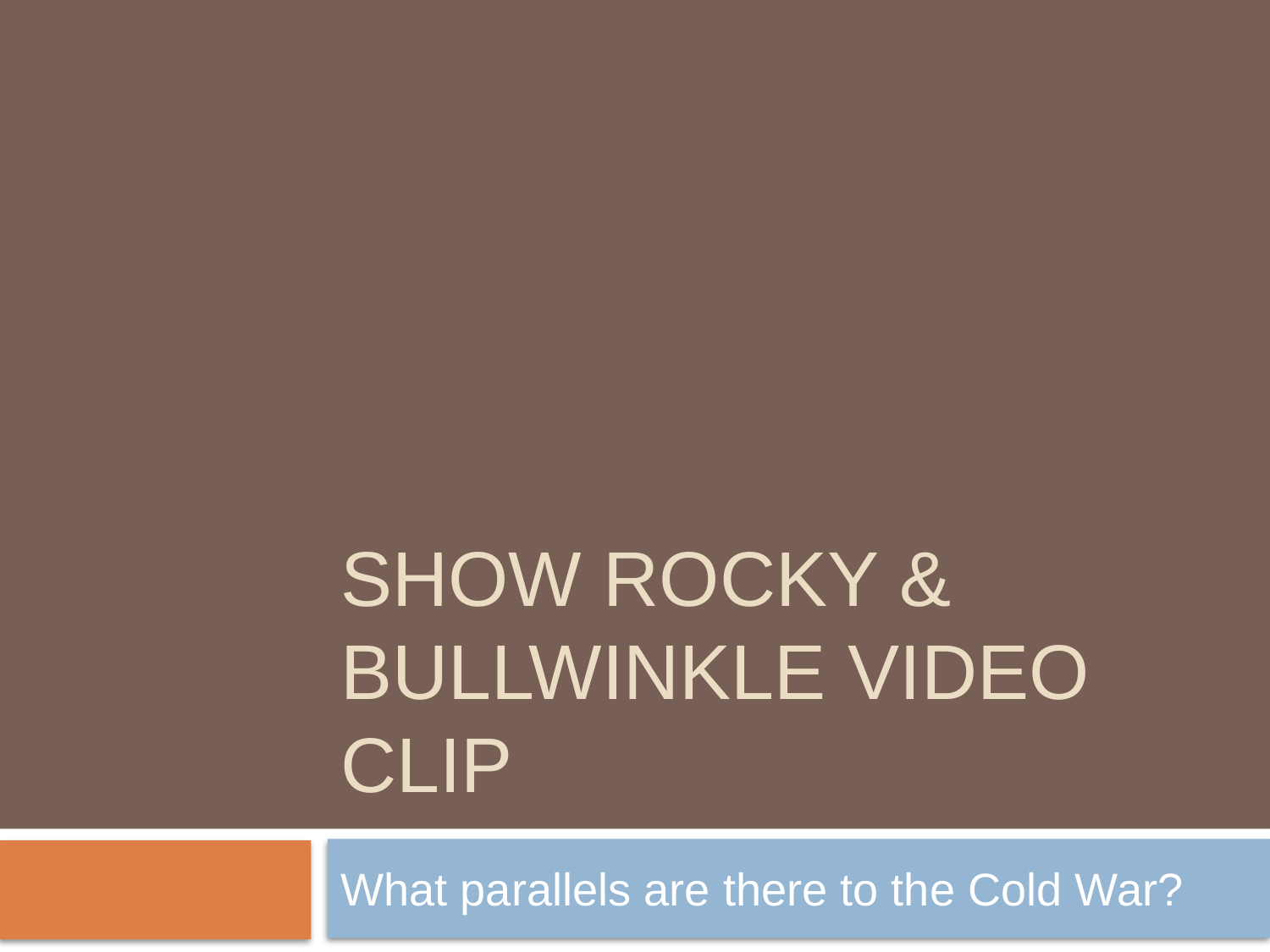

# Show rocky & bullwinkle video clip
What parallels are there to the Cold War?